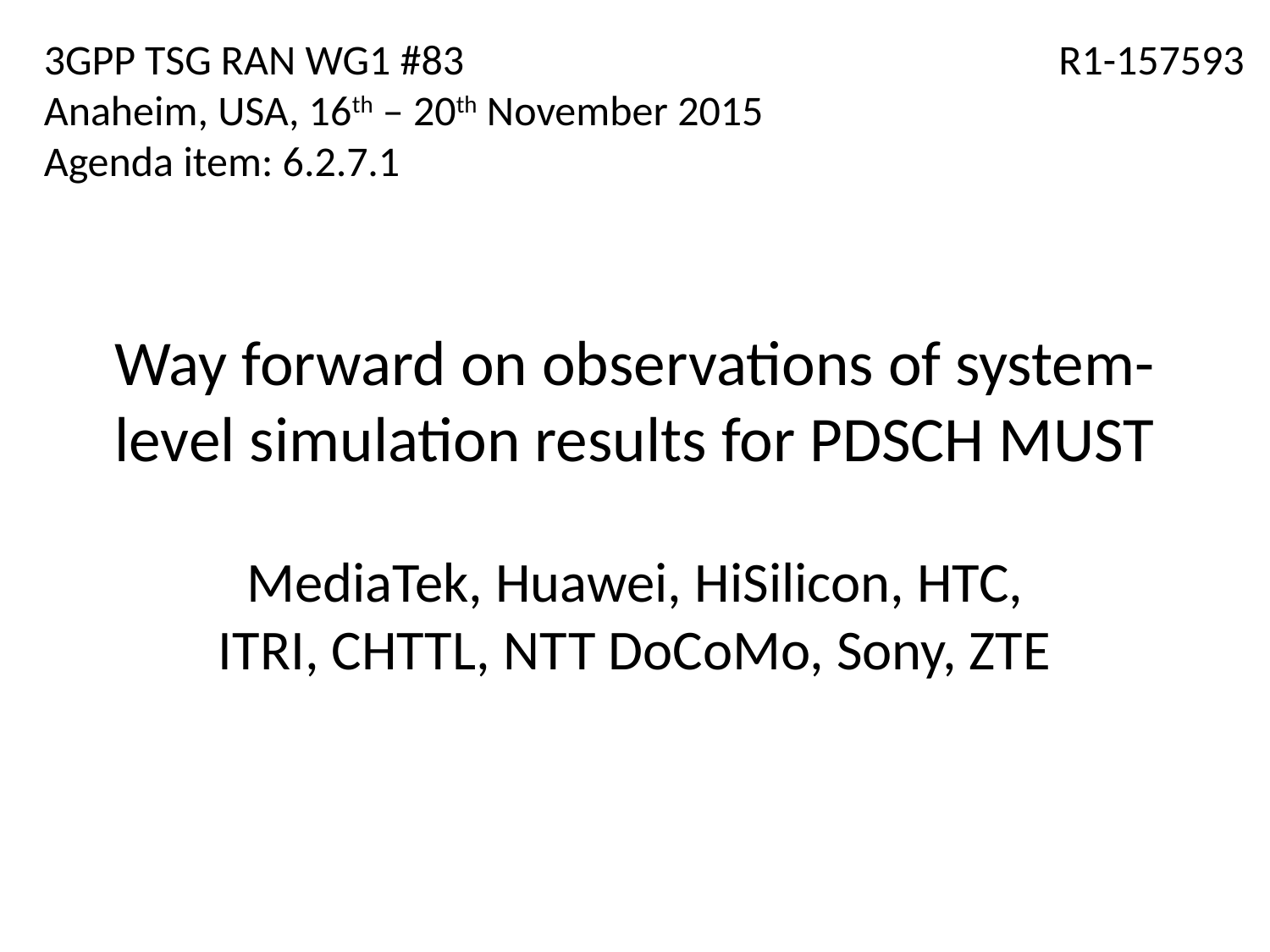

3GPP TSG RAN WG1 #83
Anaheim, USA, 16th – 20th November 2015
Agenda item: 6.2.7.1
R1-157593
# Way forward on observations of system-level simulation results for PDSCH MUST
MediaTek, Huawei, HiSilicon, HTC, ITRI, CHTTL, NTT DoCoMo, Sony, ZTE